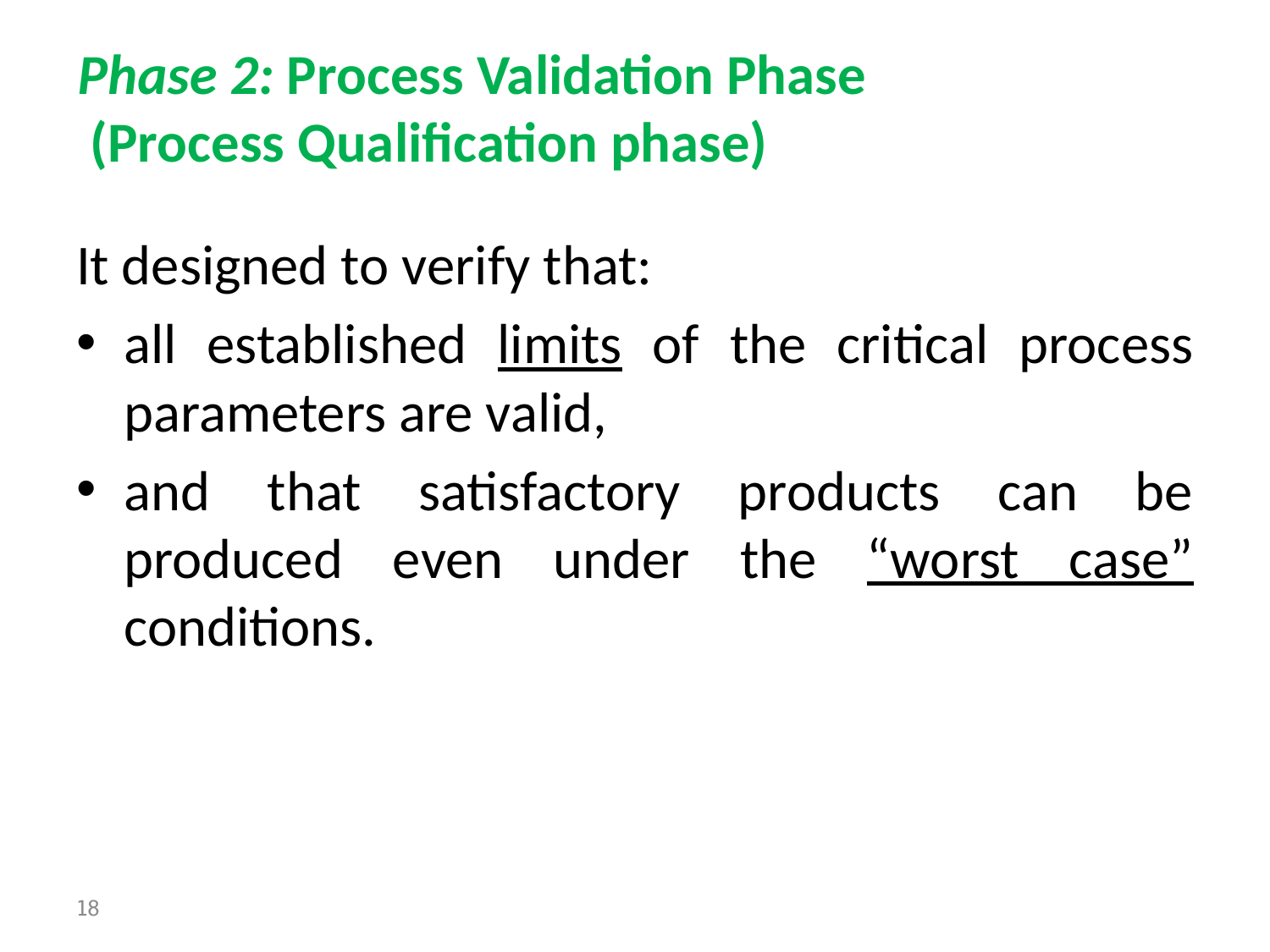

# Phase 2: Process Validation Phase (Process Qualification phase)
It designed to verify that:
all established limits of the critical process parameters are valid,
and that satisfactory products can be produced even under the “worst case” conditions.

18